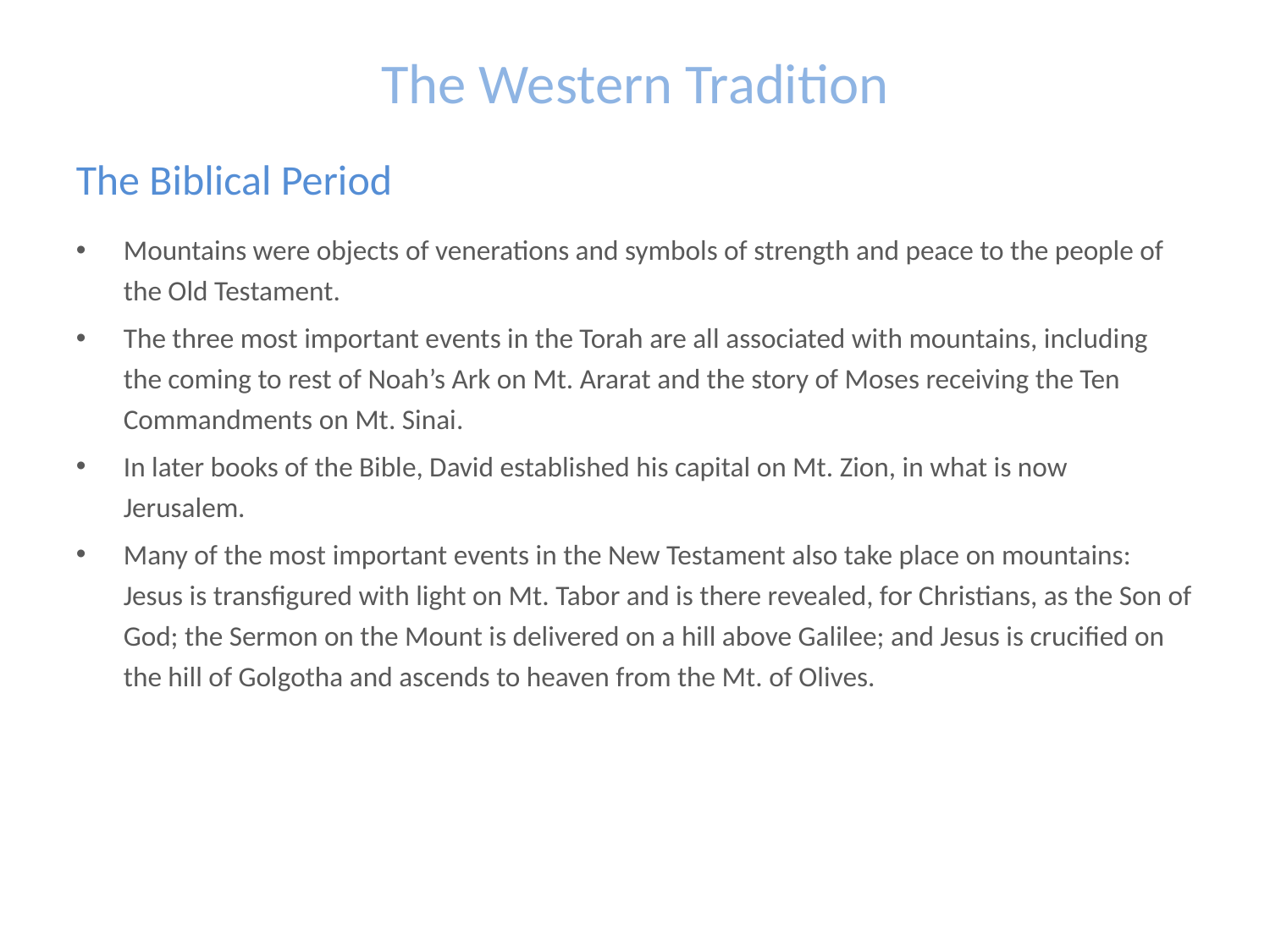

# The Western Tradition
The Biblical Period
Mountains were objects of venerations and symbols of strength and peace to the people of the Old Testament.
The three most important events in the Torah are all associated with mountains, including the coming to rest of Noah’s Ark on Mt. Ararat and the story of Moses receiving the Ten Commandments on Mt. Sinai.
In later books of the Bible, David established his capital on Mt. Zion, in what is now Jerusalem.
Many of the most important events in the New Testament also take place on mountains: Jesus is transfigured with light on Mt. Tabor and is there revealed, for Christians, as the Son of God; the Sermon on the Mount is delivered on a hill above Galilee; and Jesus is crucified on the hill of Golgotha and ascends to heaven from the Mt. of Olives.